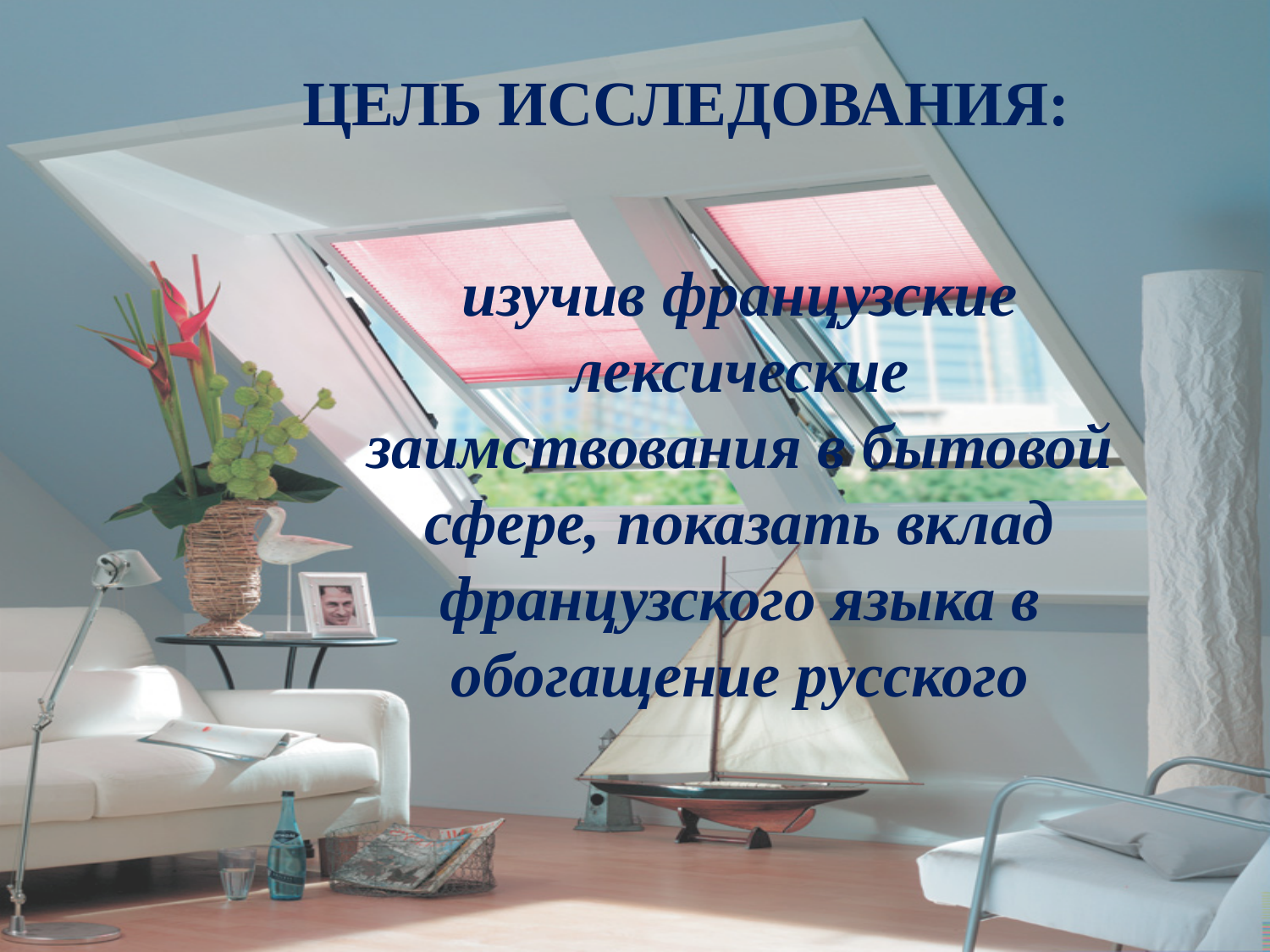

ЦЕЛЬ ИССЛЕДОВАНИЯ:
изучив французские лексические заимствования в бытовой сфере, показать вклад французского языка в обогащение русского